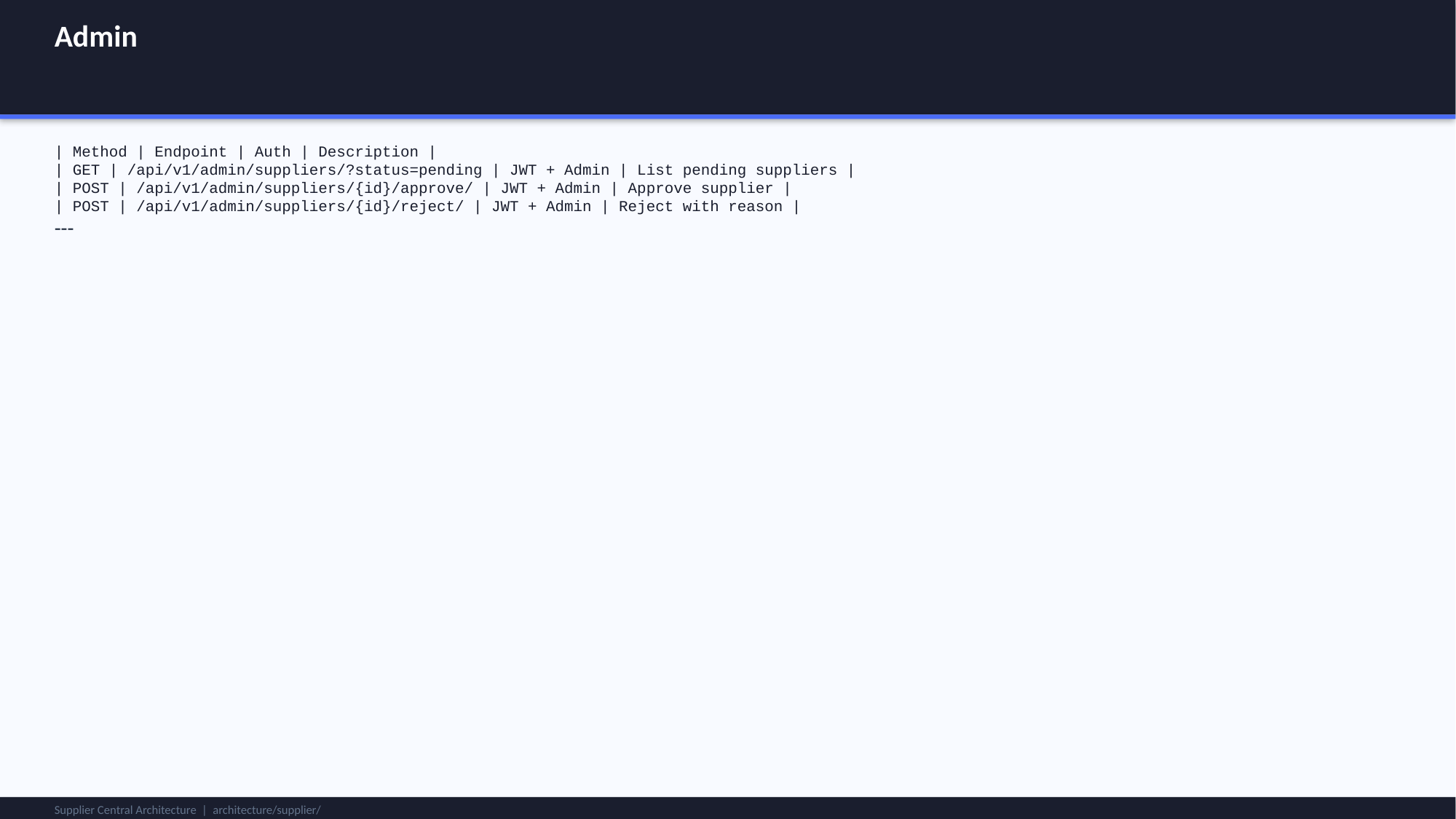

Admin

| Method | Endpoint | Auth | Description |
| GET | /api/v1/admin/suppliers/?status=pending | JWT + Admin | List pending suppliers |
| POST | /api/v1/admin/suppliers/{id}/approve/ | JWT + Admin | Approve supplier |
| POST | /api/v1/admin/suppliers/{id}/reject/ | JWT + Admin | Reject with reason |
---

Supplier Central Architecture  |  architecture/supplier/